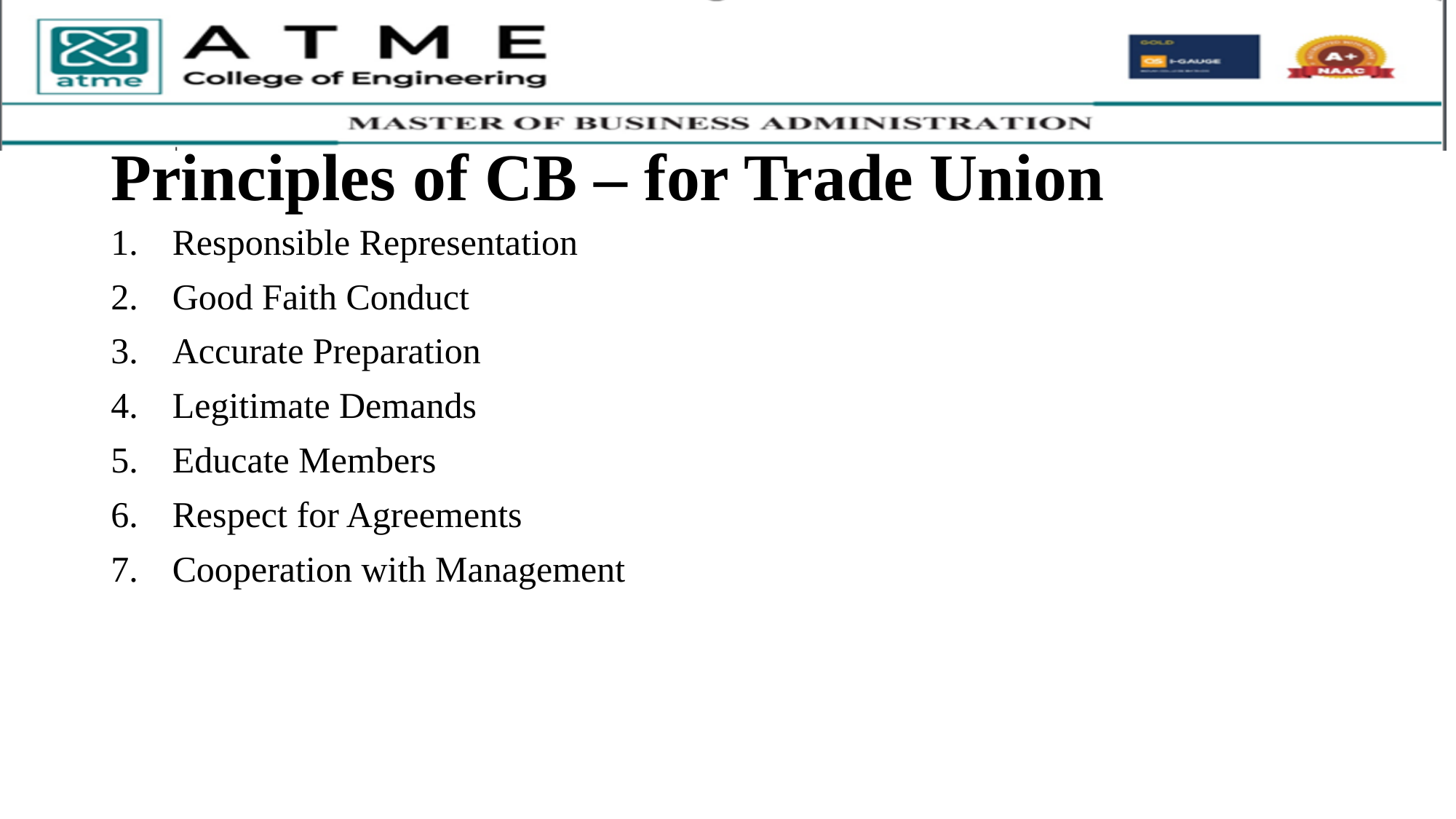

# Principles of CB – for Trade Union
Responsible Representation
Good Faith Conduct
Accurate Preparation
Legitimate Demands
Educate Members
Respect for Agreements
Cooperation with Management